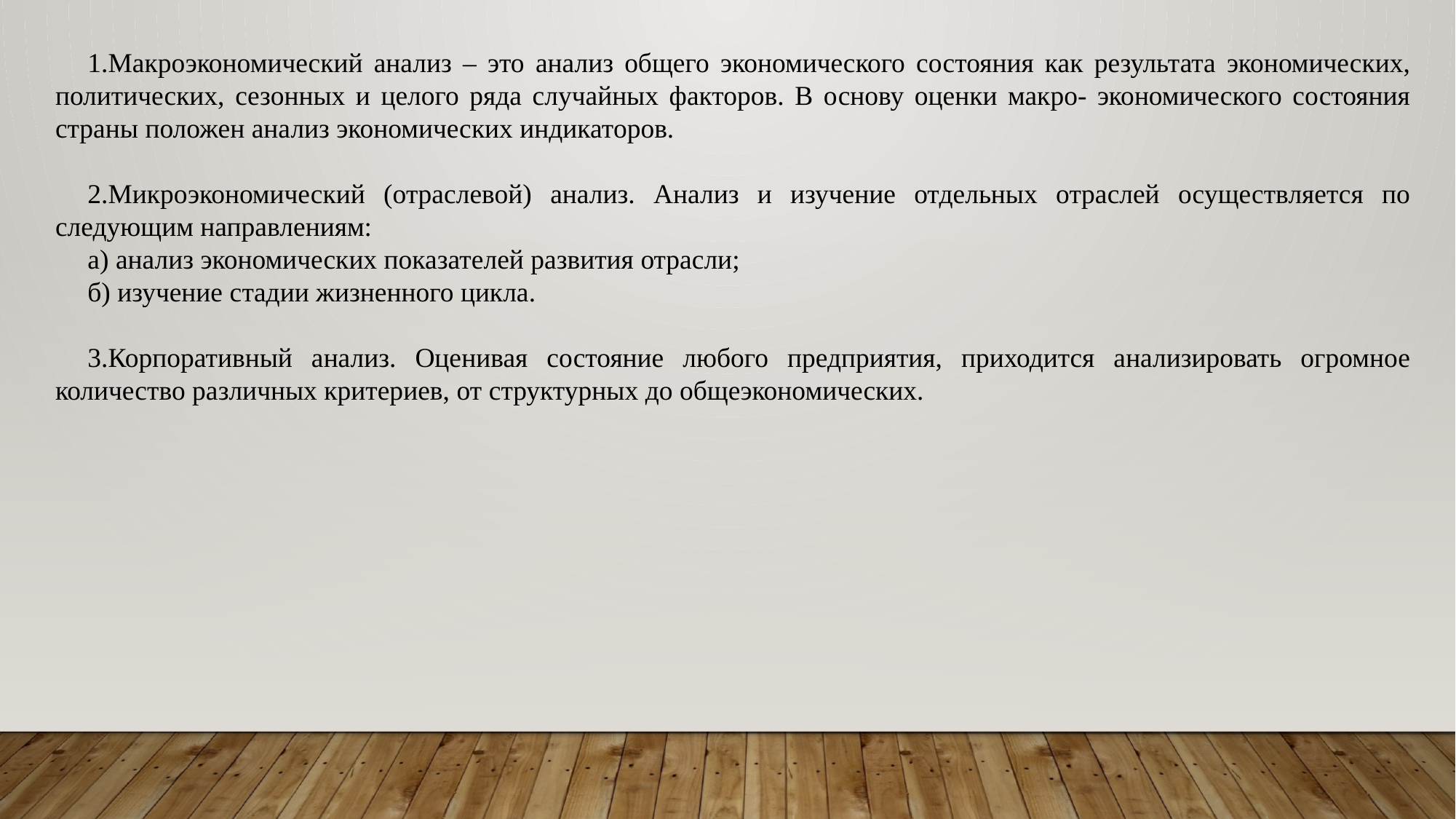

1.Макроэкономический анализ – это анализ общего экономического состояния как результата экономических, политических, сезонных и целого ряда случайных факторов. В основу оценки макро- экономического состояния страны положен анализ экономических индикаторов.

2.Микроэкономический (отраслевой) анализ. Анализ и изучение отдельных отраслей осуществляется по следующим направлениям:
а) анализ экономических показателей развития отрасли;
б) изучение стадии жизненного цикла.

3.Корпоративный анализ. Оценивая состояние любого предприятия, приходится анализировать огромное количество различных критериев, от структурных до общеэкономических.